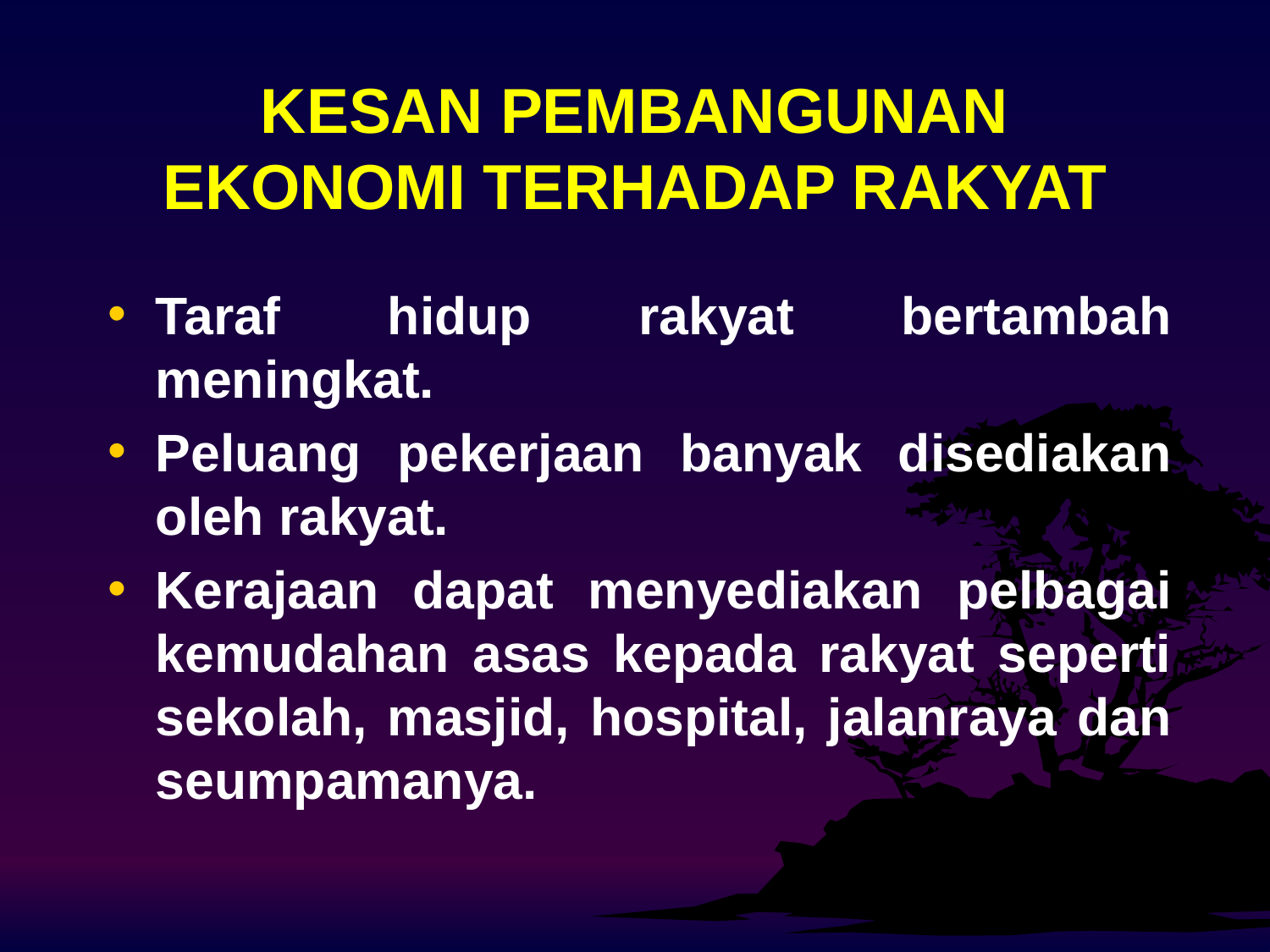

# KESAN PEMBANGUNAN EKONOMI TERHADAP RAKYAT
Taraf hidup rakyat bertambah meningkat.
Peluang pekerjaan banyak disediakan oleh rakyat.
Kerajaan dapat menyediakan pelbagai kemudahan asas kepada rakyat seperti sekolah, masjid, hospital, jalanraya dan seumpamanya.